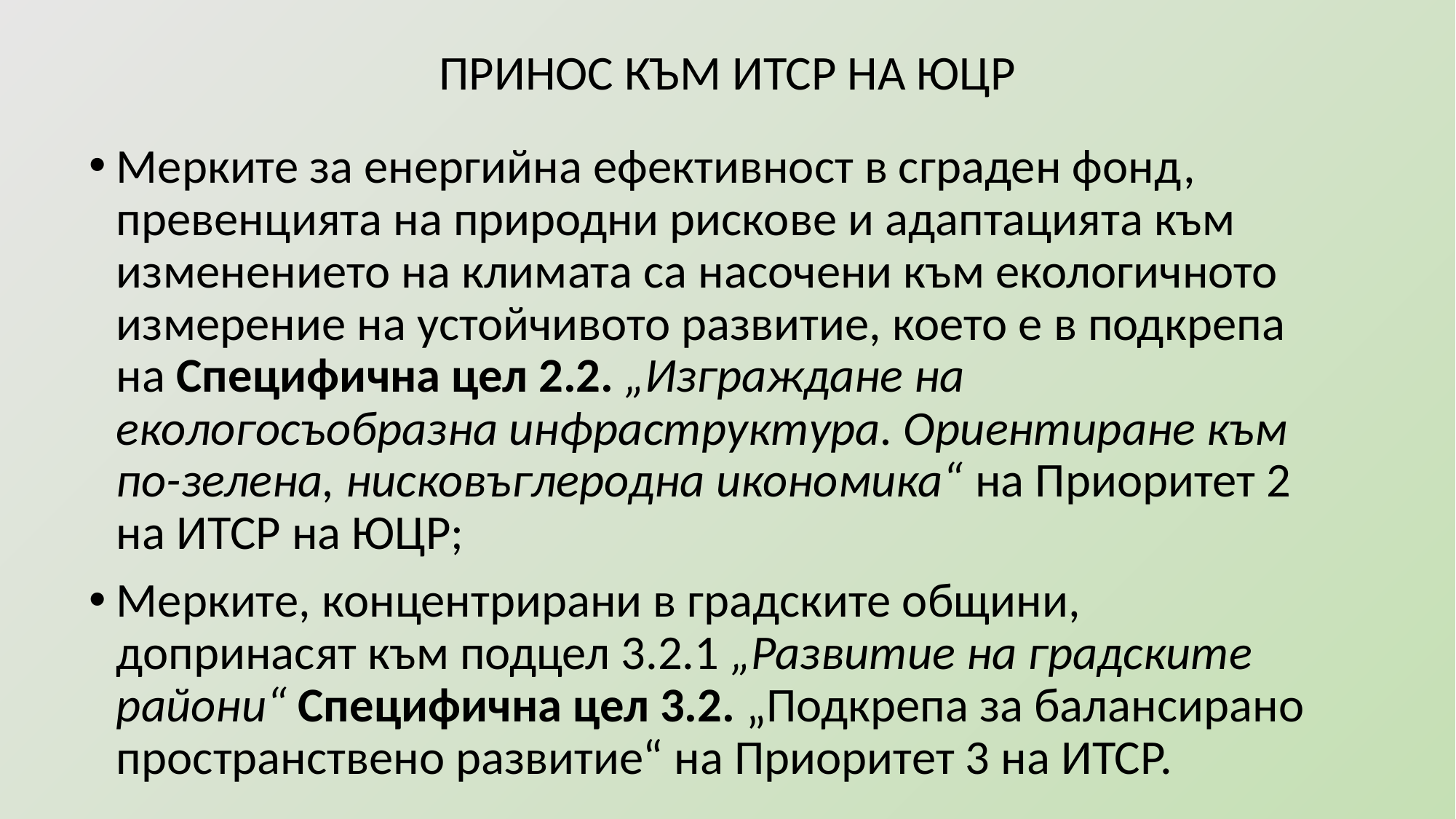

# ПРИНОС КЪМ ИТСР НА ЮЦР
Мерките за енергийна ефективност в сграден фонд, превенцията на природни рискове и адаптацията към изменението на климата са насочени към екологичното измерение на устойчивото развитие, което е в подкрепа на Специфична цел 2.2. „Изграждане на екологосъобразна инфраструктура. Ориентиране към по-зелена, нисковъглеродна икономика“ на Приоритет 2 на ИТСР на ЮЦР;
Мерките, концентрирани в градските общини, допринасят към подцел 3.2.1 „Развитие на градските райони“ Специфична цел 3.2. „Подкрепа за балансирано пространствено развитие“ на Приоритет 3 на ИТСР.